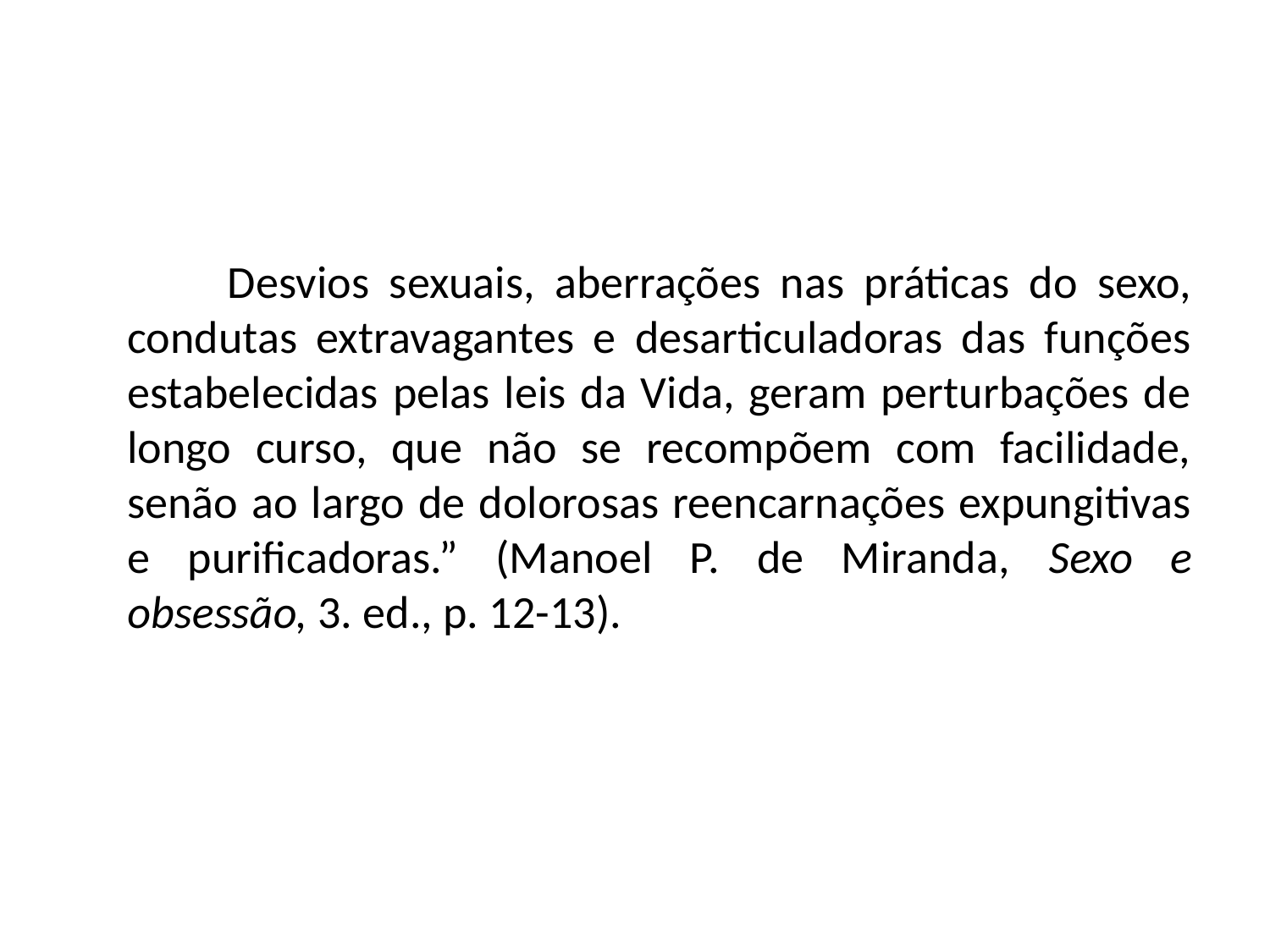

#

Desvios sexuais, aberrações nas práticas do sexo, condutas extravagantes e desarticuladoras das funções estabelecidas pelas leis da Vida, geram perturbações de longo curso, que não se recompõem com facilidade, senão ao largo de dolorosas reencarnações expungitivas e purificadoras.” (Manoel P. de Miranda, Sexo e obsessão, 3. ed., p. 12-13).